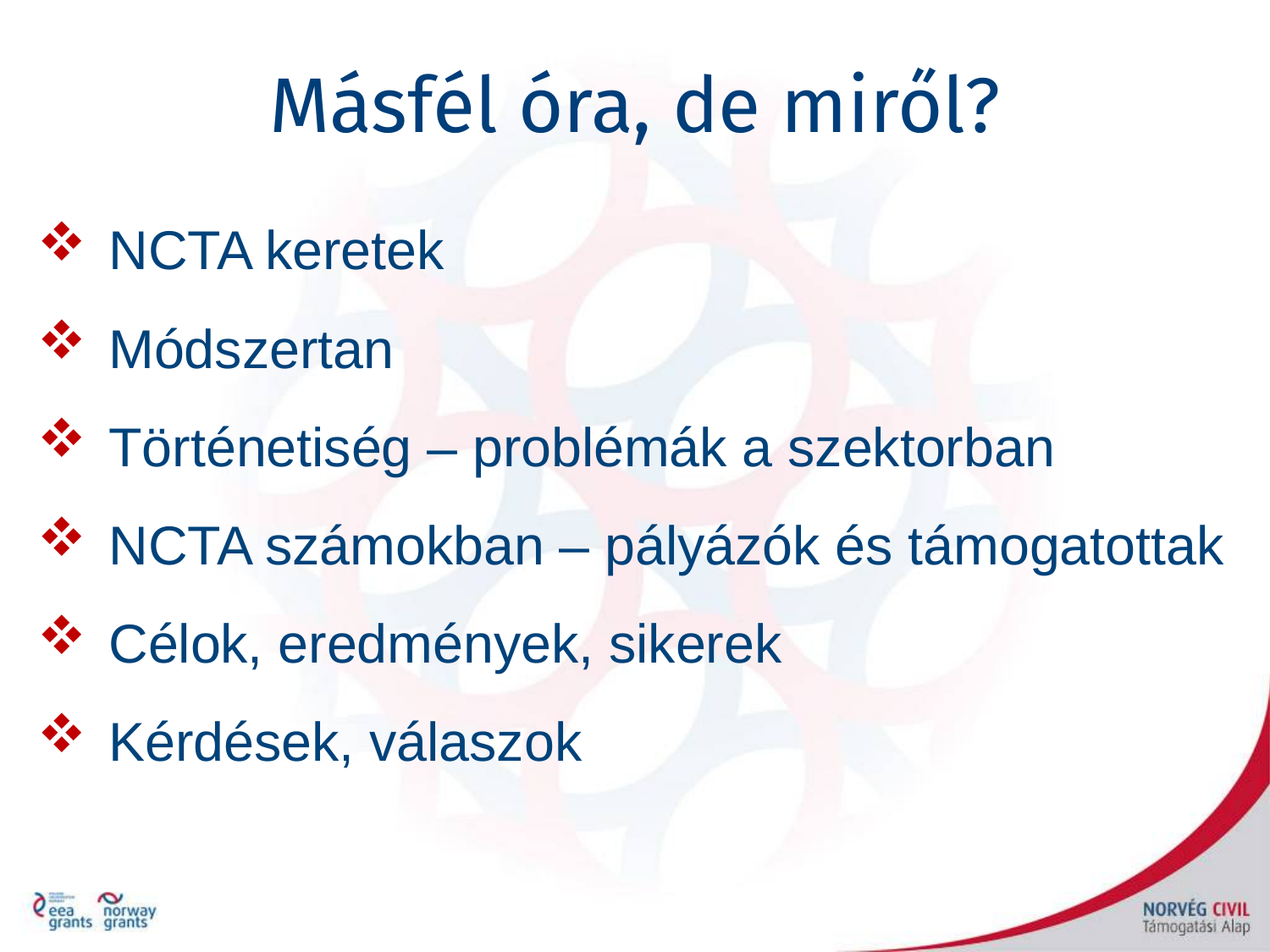

Másfél óra, de miről?
NCTA keretek
Módszertan
Történetiség – problémák a szektorban
NCTA számokban – pályázók és támogatottak
Célok, eredmények, sikerek
Kérdések, válaszok